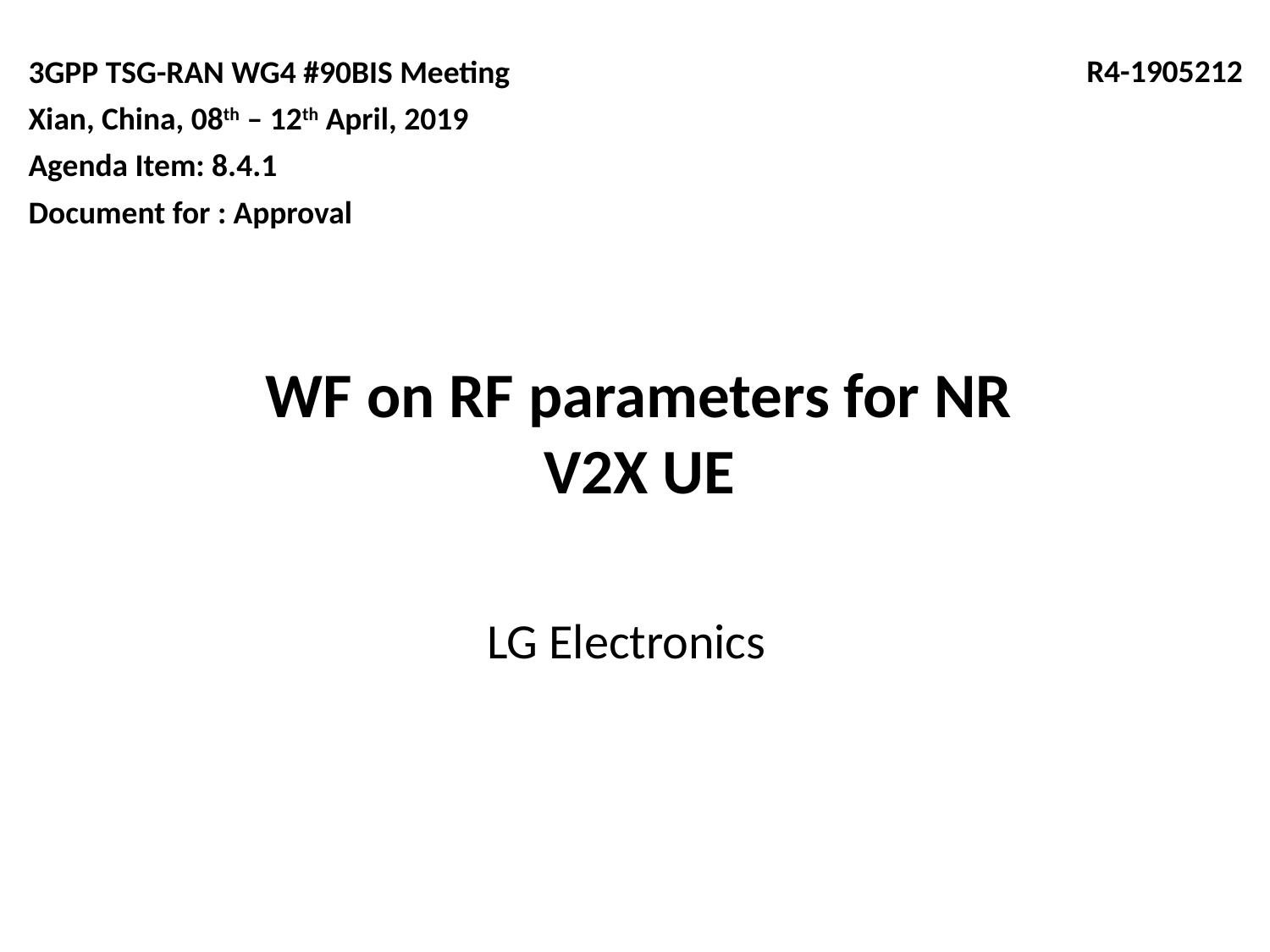

3GPP TSG-RAN WG4 #90BIS Meeting
Xian, China, 08th – 12th April, 2019
Agenda Item: 8.4.1
Document for : Approval
R4-1905212
# WF on RF parameters for NR V2X UE
LG Electronics